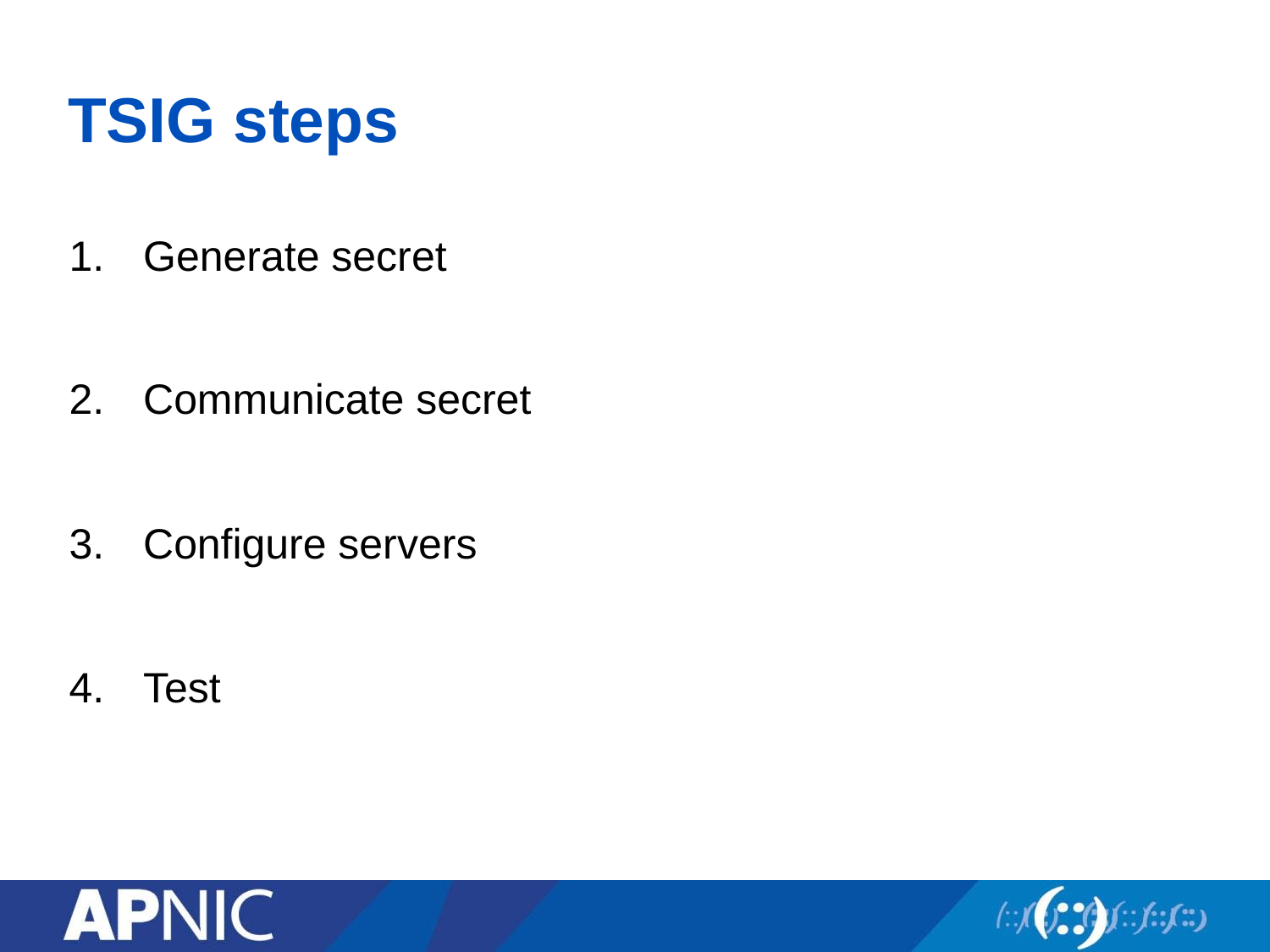

# TSIG steps
Generate secret

Communicate secret

Configure servers

Test